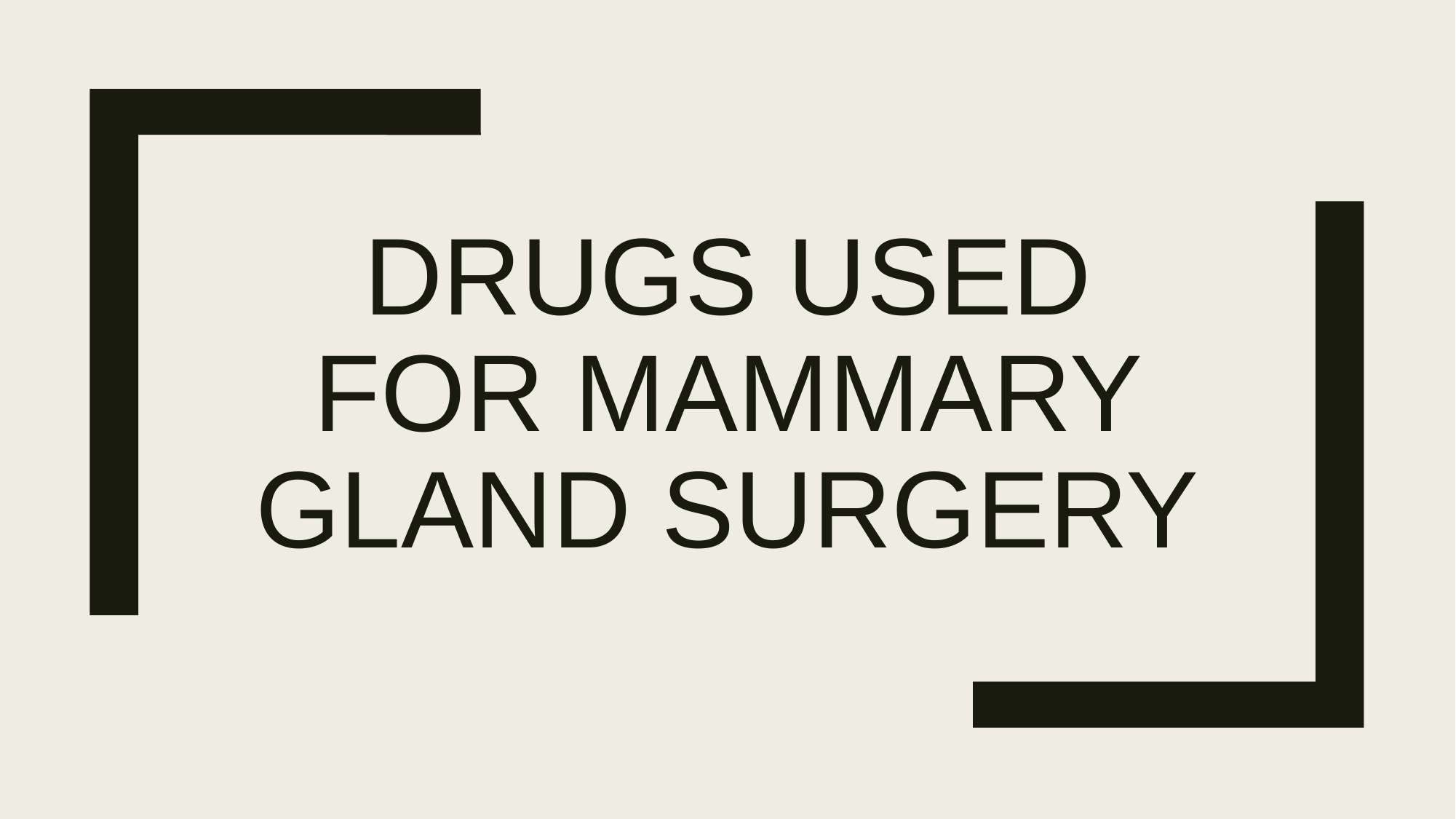

# Drugs Used for mammary gland surgery